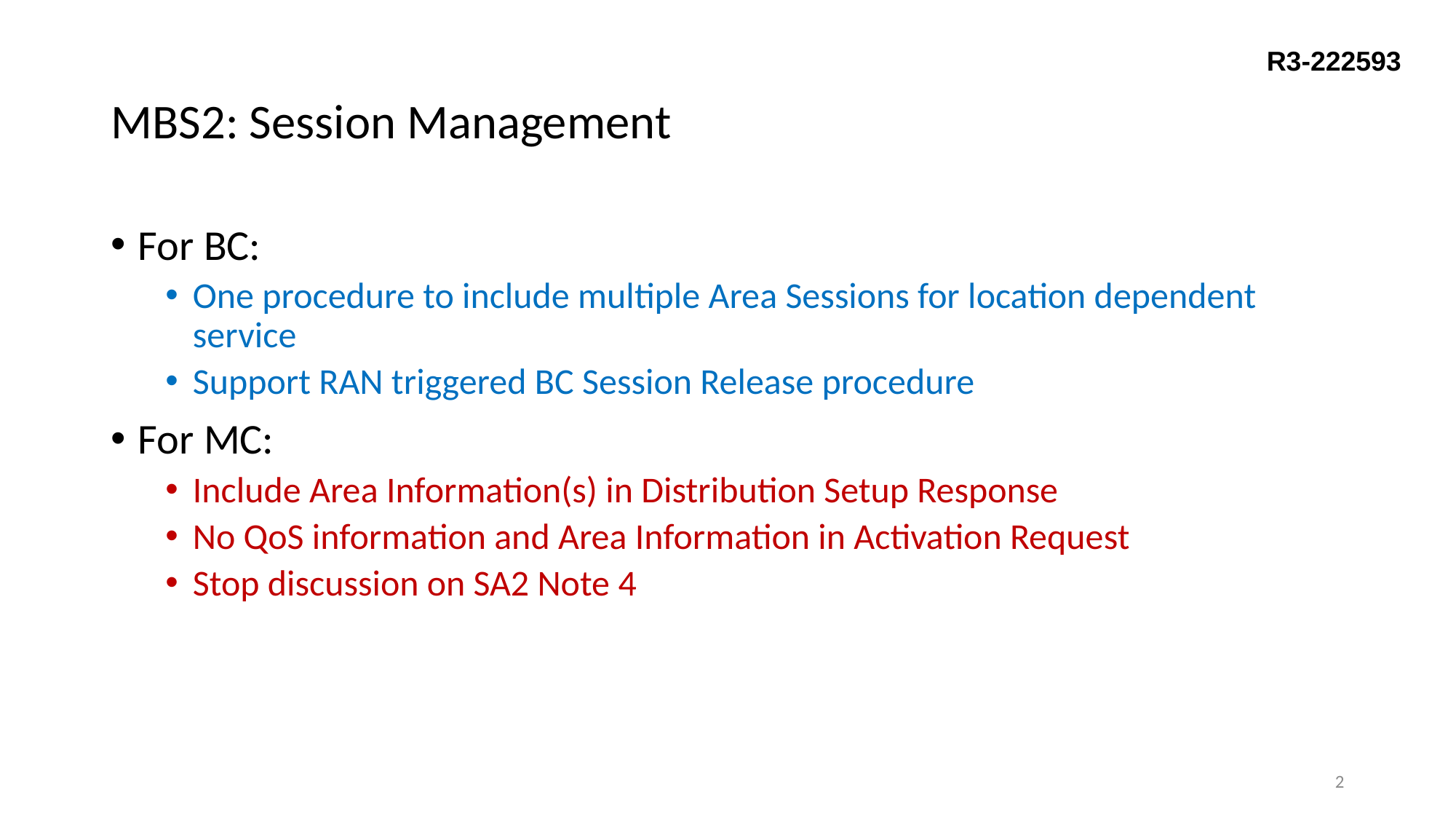

R3-222593
# MBS2: Session Management
For BC:
One procedure to include multiple Area Sessions for location dependent service
Support RAN triggered BC Session Release procedure
For MC:
Include Area Information(s) in Distribution Setup Response
No QoS information and Area Information in Activation Request
Stop discussion on SA2 Note 4
2